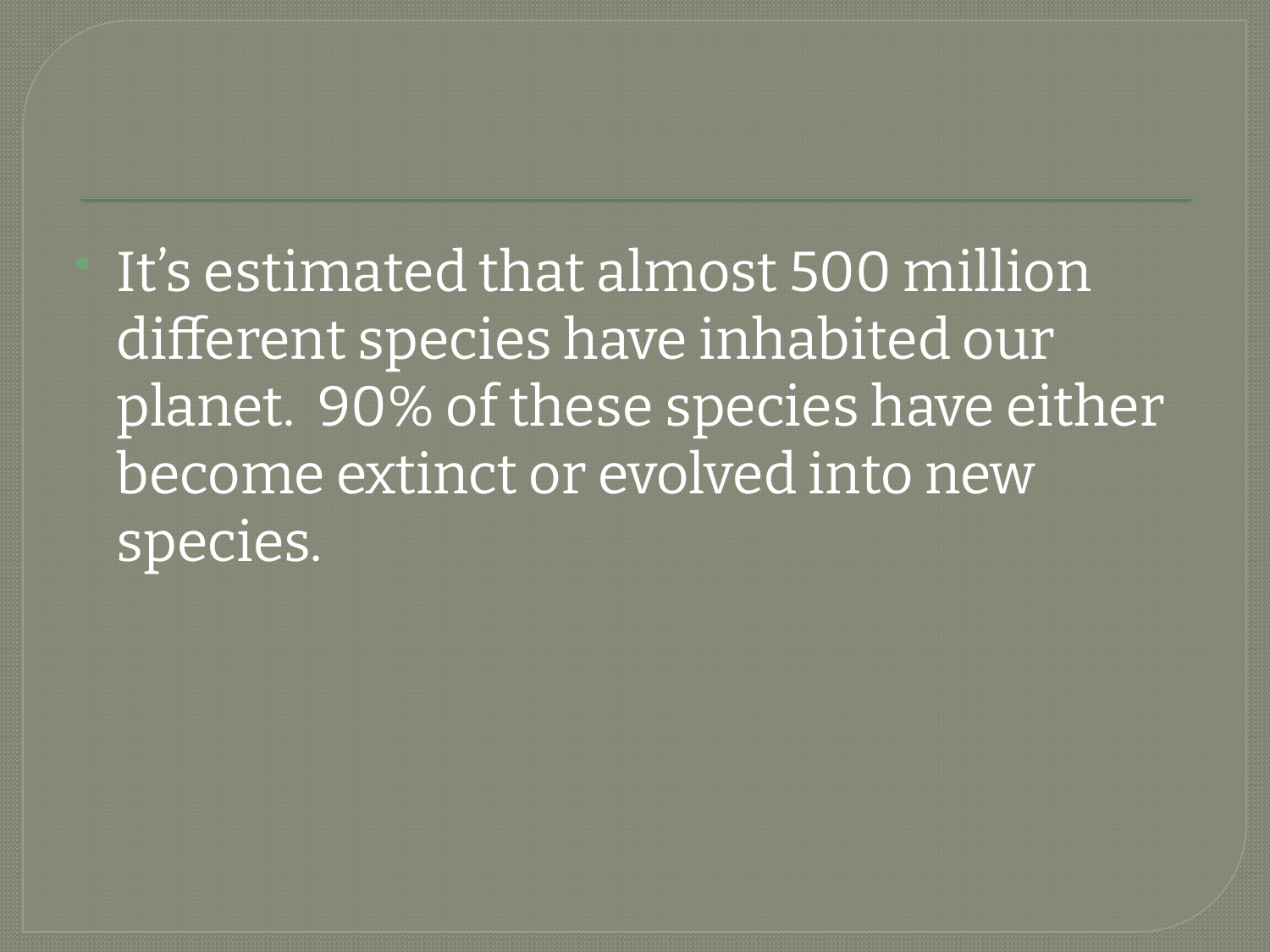

#
It’s estimated that almost 500 million different species have inhabited our planet.  90% of these species have either become extinct or evolved into new species.